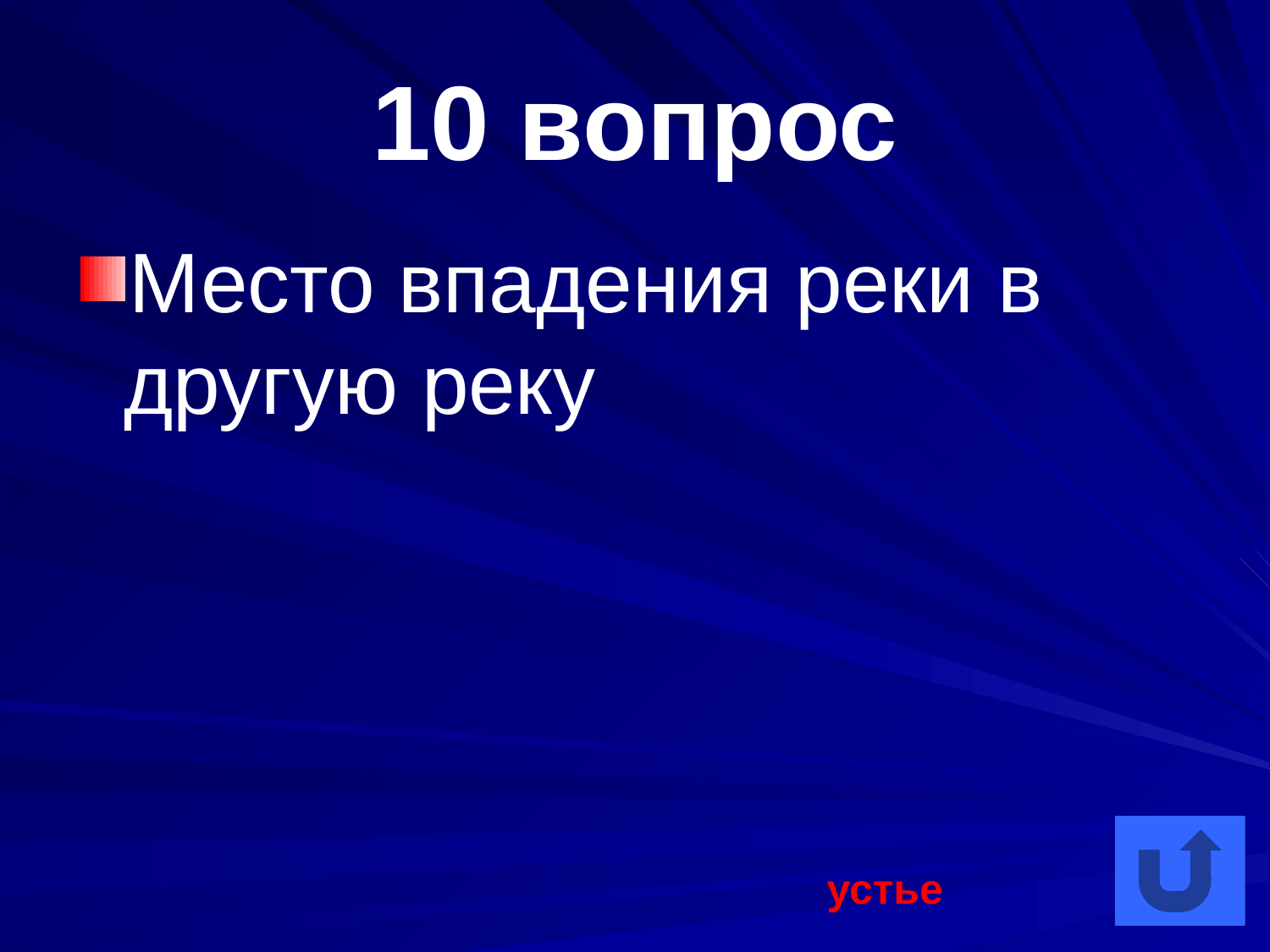

# 10 вопрос
Место впадения реки в другую реку

устье